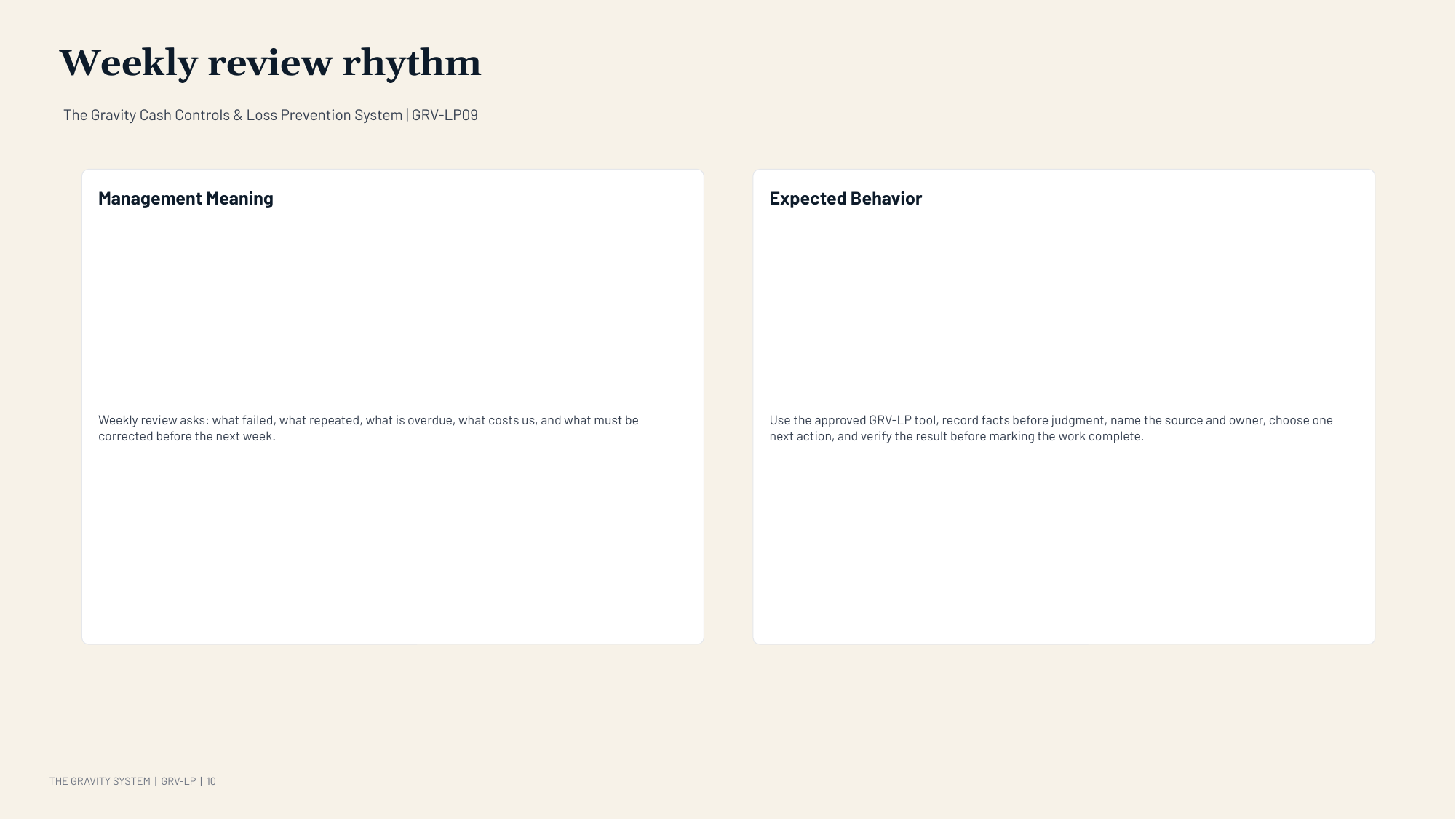

Weekly review rhythm
The Gravity Cash Controls & Loss Prevention System | GRV-LP09

Management Meaning
Expected Behavior
Weekly review asks: what failed, what repeated, what is overdue, what costs us, and what must be corrected before the next week.
Use the approved GRV-LP tool, record facts before judgment, name the source and owner, choose one next action, and verify the result before marking the work complete.
THE GRAVITY SYSTEM  |  GRV-LP  |  10